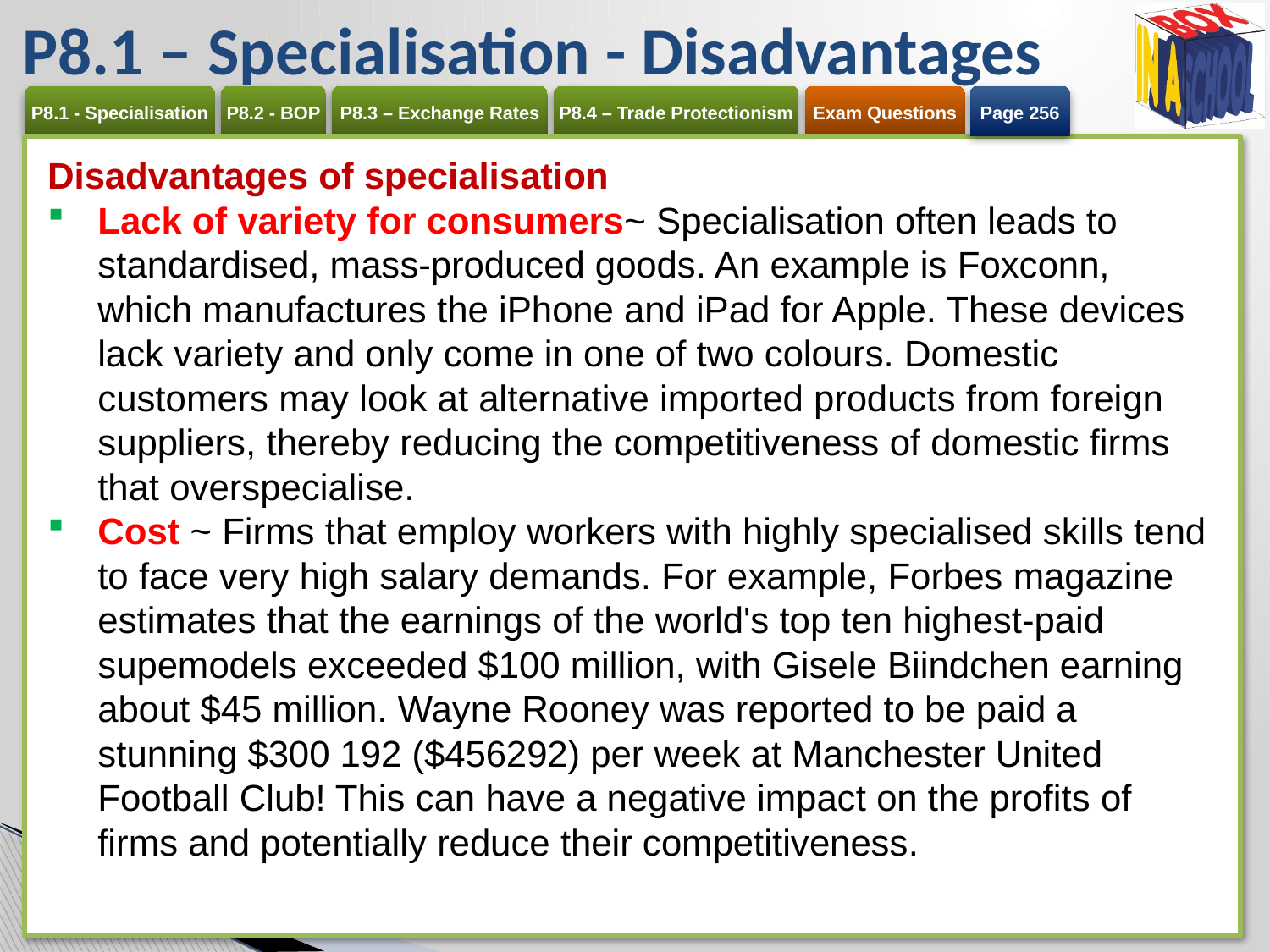

# P8.1 – Specialisation - Disadvantages
Page 256
Disadvantages of specialisation
Lack of variety for consumers~ Specialisation often leads to standardised, mass-produced goods. An example is Foxconn, which manufactures the iPhone and iPad for Apple. These devices lack variety and only come in one of two colours. Domestic customers may look at alternative imported products from foreign suppliers, thereby reducing the competitiveness of domestic firms that overspecialise.
Cost ~ Firms that employ workers with highly specialised skills tend to face very high salary demands. For example, Forbes magazine estimates that the earnings of the world's top ten highest-paid supemodels exceeded $100 million, with Gisele Biindchen earning about $45 million. Wayne Rooney was reported to be paid a stunning $300 192 ($456292) per week at Manchester United Football Club! This can have a negative impact on the profits of firms and potentially reduce their competitiveness.